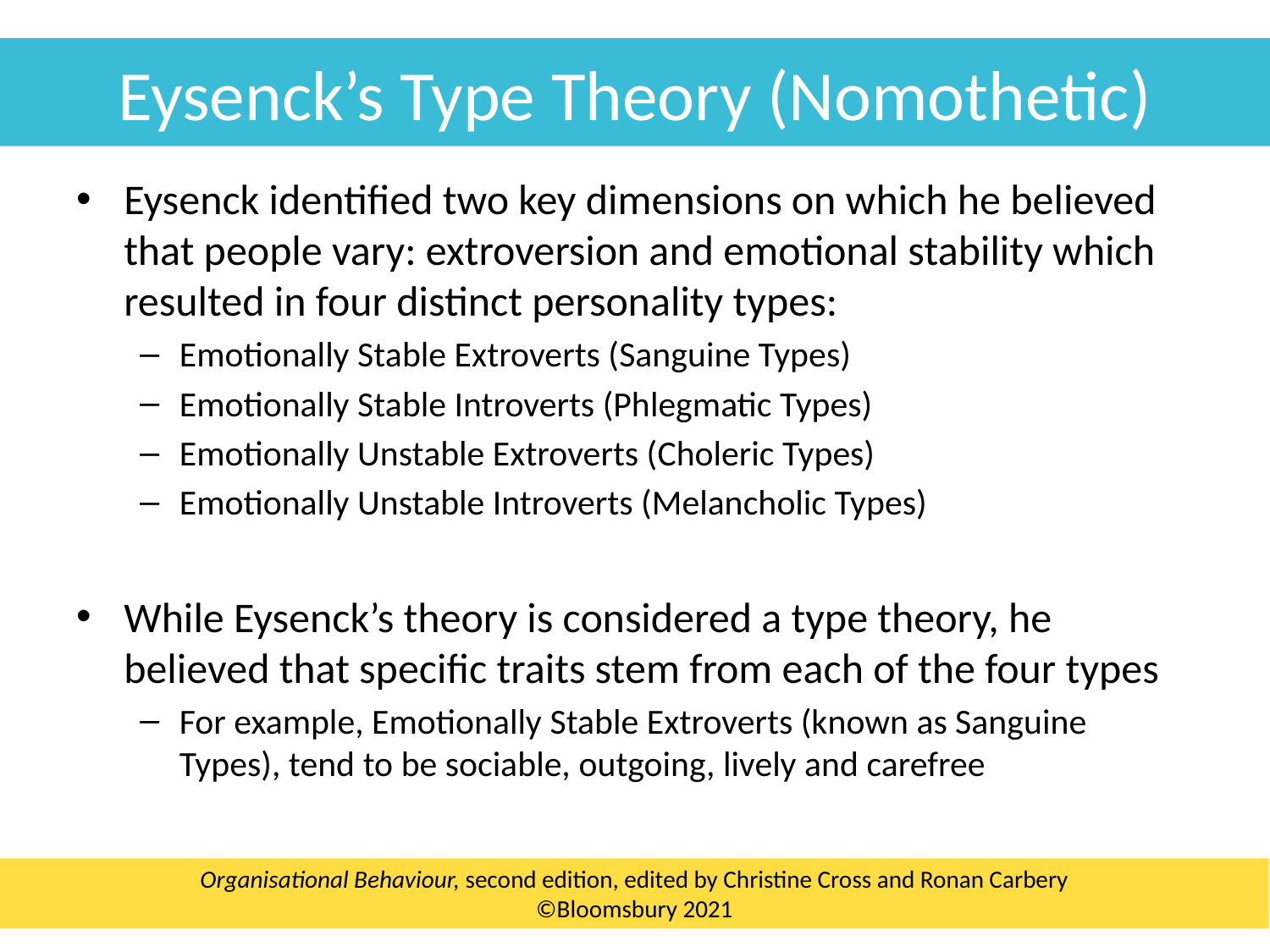

Eysenck’s Type Theory (Nomothetic)
Eysenck identified two key dimensions on which he believed that people vary: extroversion and emotional stability which resulted in four distinct personality types:
Emotionally Stable Extroverts (Sanguine Types)
Emotionally Stable Introverts (Phlegmatic Types)
Emotionally Unstable Extroverts (Choleric Types)
Emotionally Unstable Introverts (Melancholic Types)

While Eysenck’s theory is considered a type theory, he believed that specific traits stem from each of the four types
For example, Emotionally Stable Extroverts (known as Sanguine Types), tend to be sociable, outgoing, lively and carefree